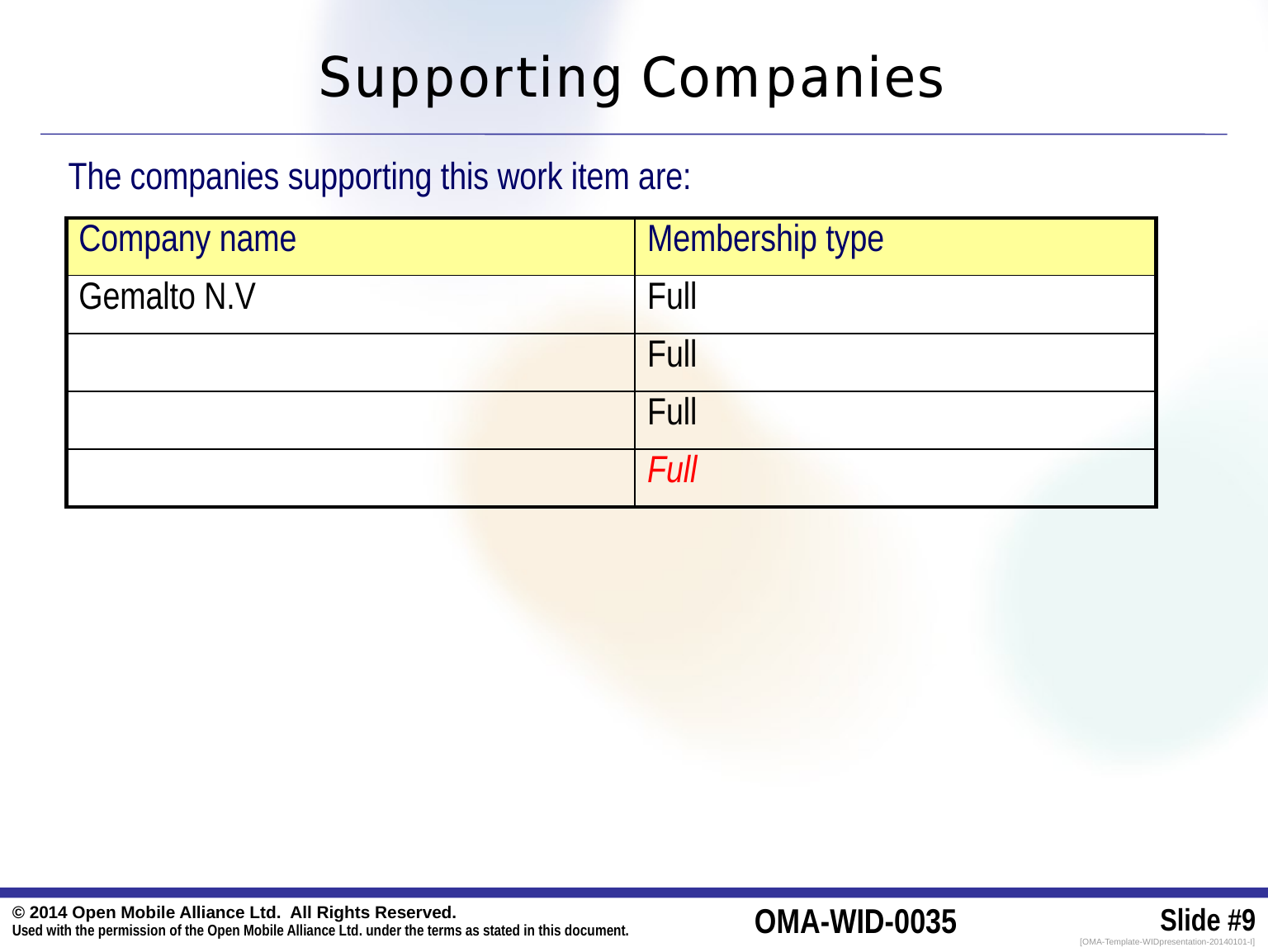

# Supporting Companies
The companies supporting this work item are:
| Company name | Membership type |
| --- | --- |
| Gemalto N.V | Full |
|  | Full |
|  | Full |
|  | Full |